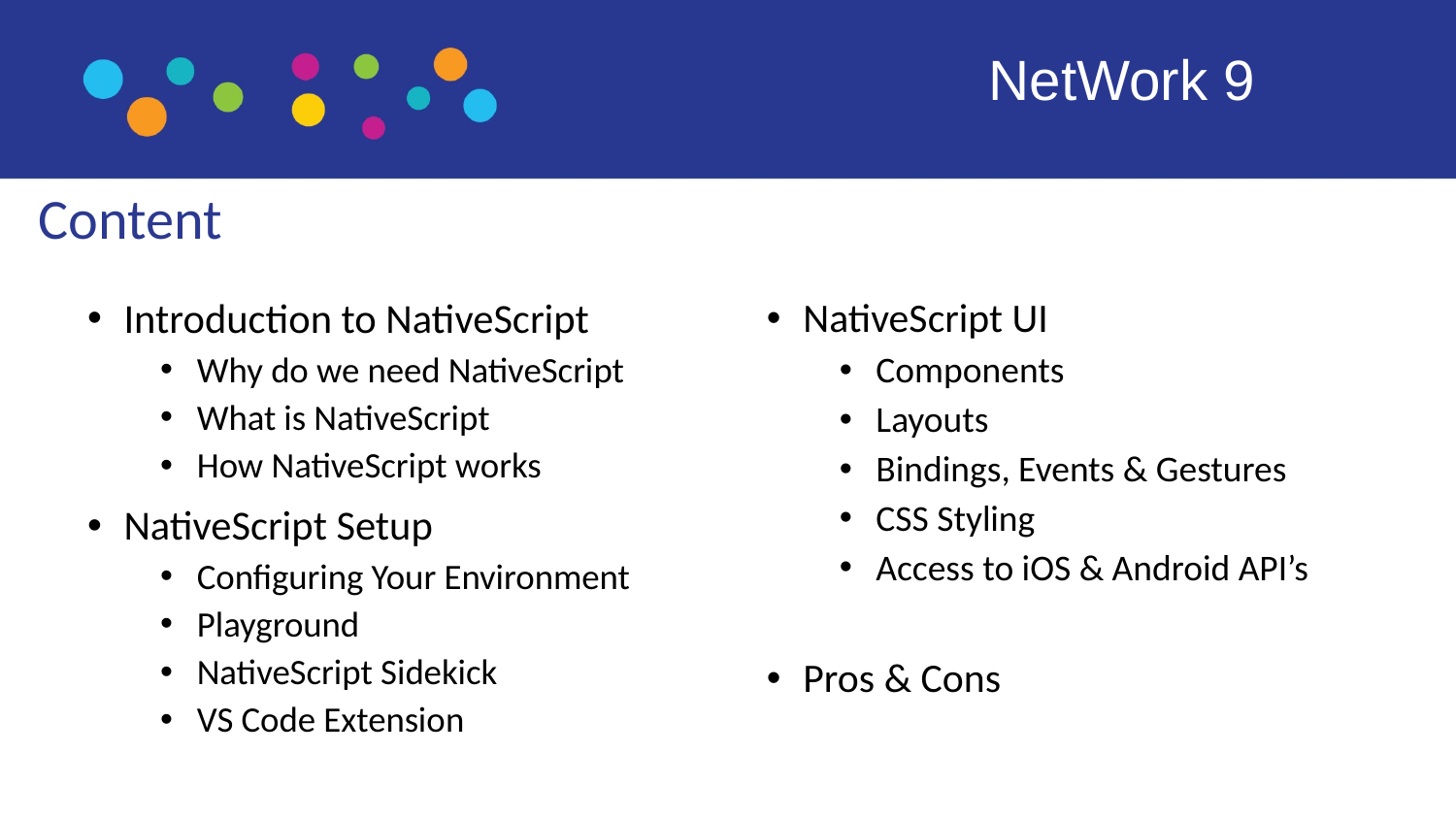

NetWork 9
Content
NativeScript UI
Components
Layouts
Bindings, Events & Gestures
CSS Styling
Access to iOS & Android API’s

Pros & Cons

Introduction to NativeScript
Why do we need NativeScript
What is NativeScript
How NativeScript works
NativeScript Setup
Configuring Your Environment
Playground
NativeScript Sidekick
VS Code Extension